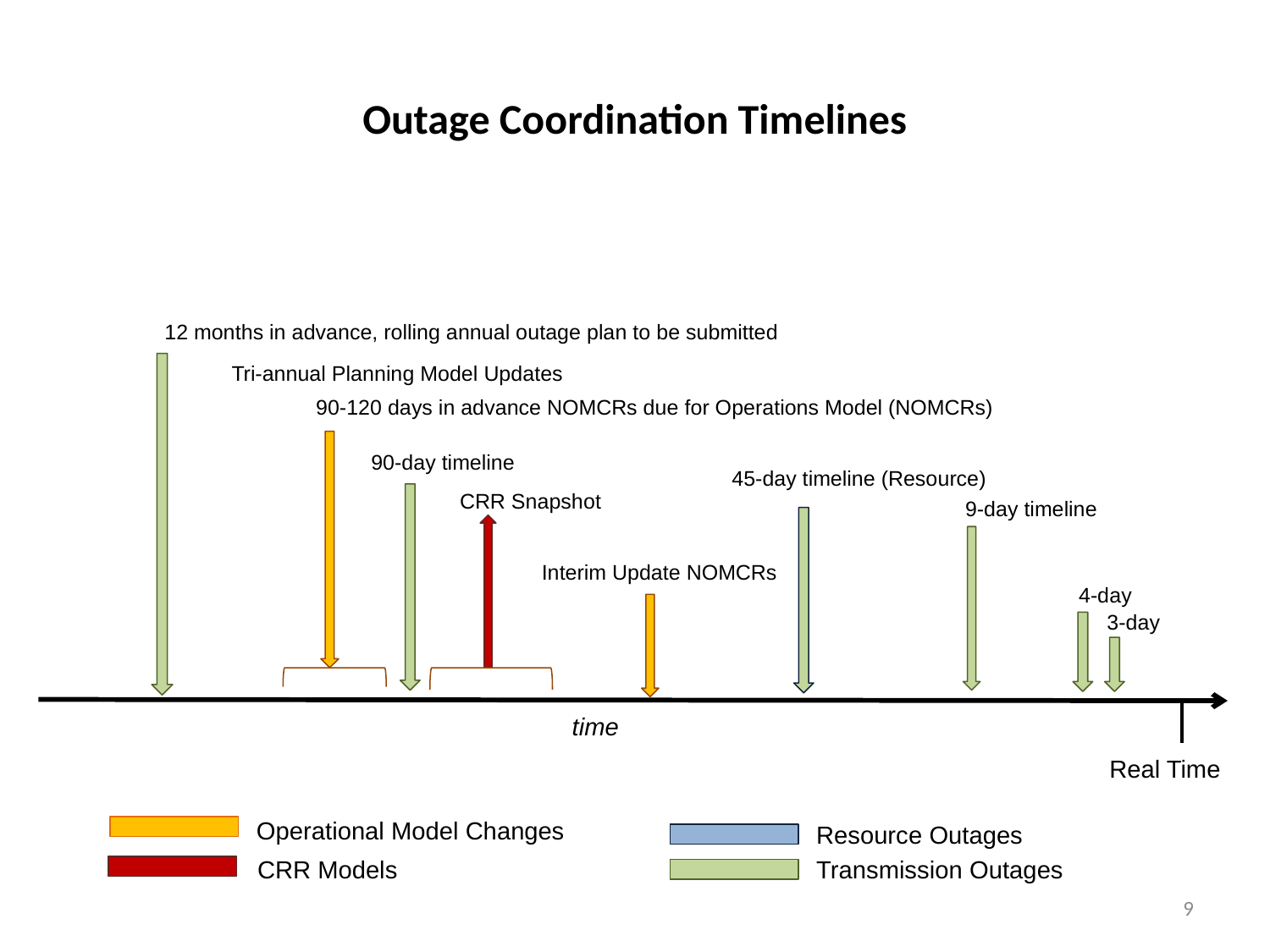

# Outage Coordination Timelines
12 months in advance, rolling annual outage plan to be submitted

Tri-annual Planning Model Updates
90-120 days in advance NOMCRs due for Operations Model (NOMCRs)

90-day timeline
45-day timeline (Resource)
CRR Snapshot

9-day timeline

Interim Update NOMCRs
4-day

3-day

time
Real Time
Operational Model Changes
Resource Outages

CRR Models
Transmission Outages

9